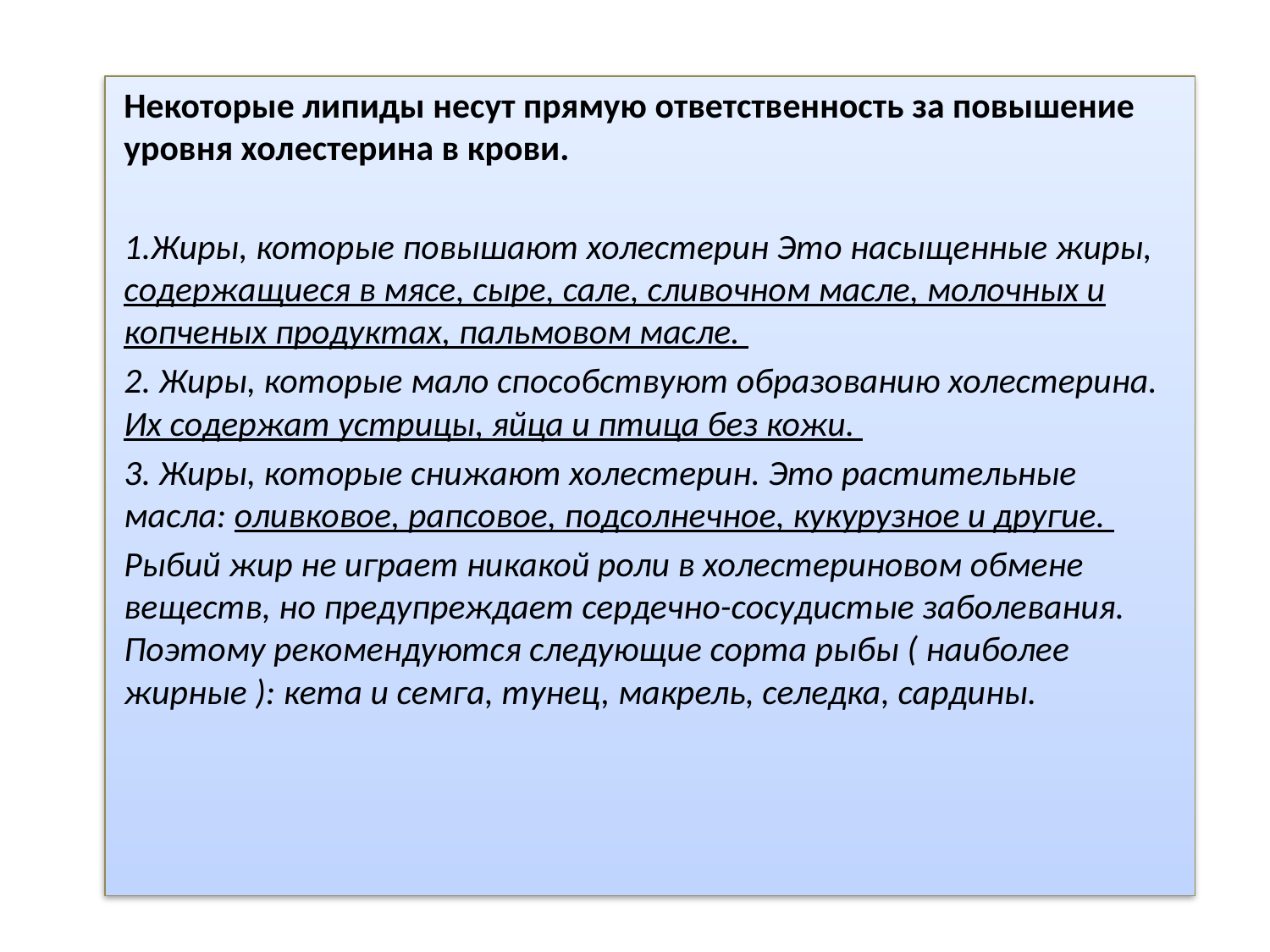

Некоторые липиды несут прямую ответственность за повышение уровня холестерина в крови.

1.Жиры, которые повышают холестерин Это насыщенные жиры, содержащиеся в мясе, сыре, сале, сливочном масле, молочных и копченых продуктах, пальмовом масле.
2. Жиры, которые мало способствуют образованию холестерина. Их содержат устрицы, яйца и птица без кожи.
3. Жиры, которые снижают холестерин. Это растительные масла: оливковое, рапсовое, подсолнечное, кукурузное и другие.
Рыбий жир не играет никакой роли в холестериновом обмене веществ, но предупреждает сердечно-сосудистые заболевания. Поэтому рекомендуются следующие сорта рыбы ( наиболее жирные ): кета и семга, тунец, макрель, селедка, сардины.